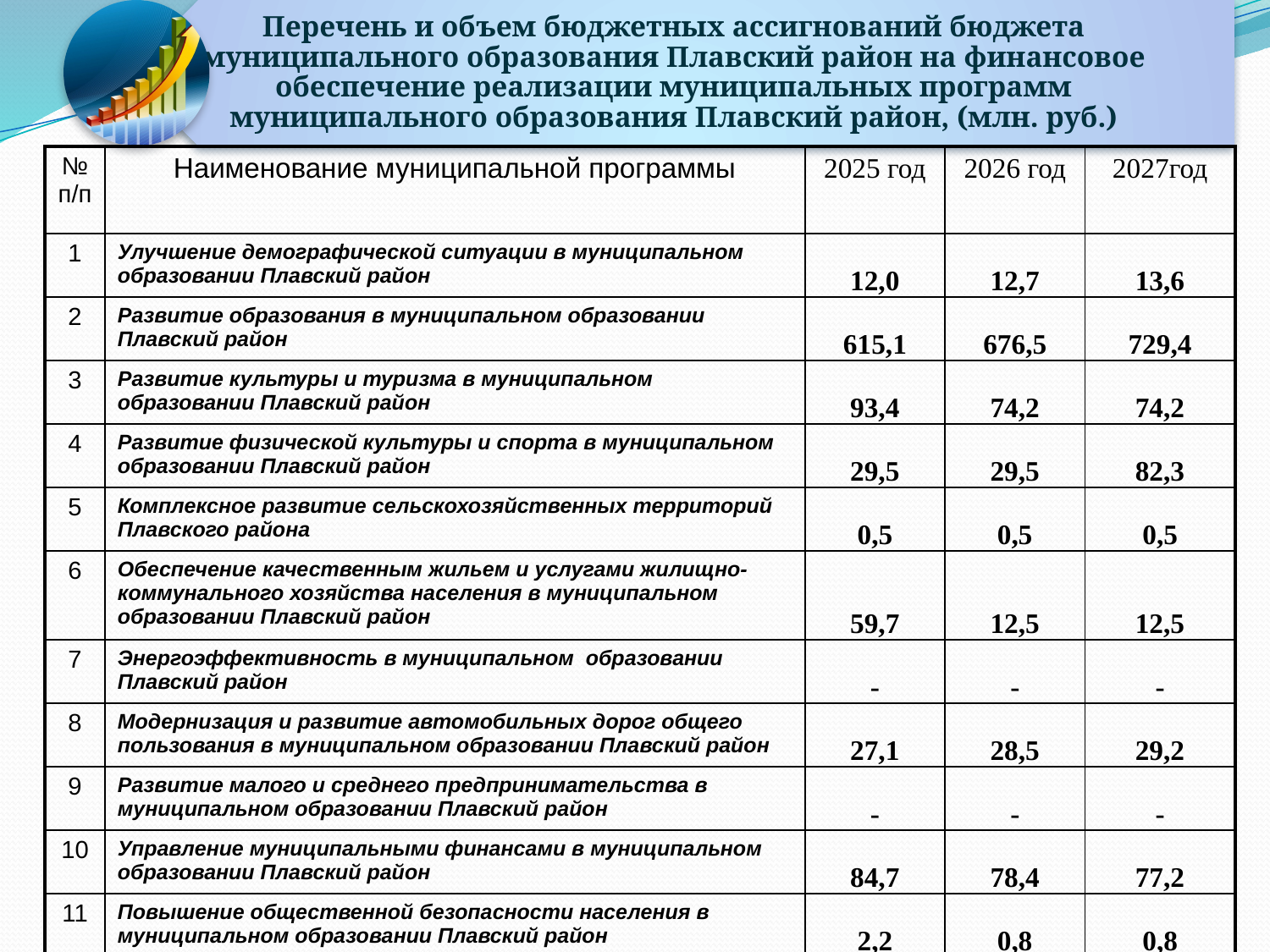

Перечень и объем бюджетных ассигнований бюджета муниципального образования Плавский район на финансовое обеспечение реализации муниципальных программ муниципального образования Плавский район, (млн. руб.)
| № п/п | Наименование муниципальной программы | 2025 год | 2026 год | 2027год |
| --- | --- | --- | --- | --- |
| 1 | Улучшение демографической ситуации в муниципальном образовании Плавский район | 12,0 | 12,7 | 13,6 |
| 2 | Развитие образования в муниципальном образовании Плавский район | 615,1 | 676,5 | 729,4 |
| 3 | Развитие культуры и туризма в муниципальном образовании Плавский район | 93,4 | 74,2 | 74,2 |
| 4 | Развитие физической культуры и спорта в муниципальном образовании Плавский район | 29,5 | 29,5 | 82,3 |
| 5 | Комплексное развитие сельскохозяйственных территорий Плавского района | 0,5 | 0,5 | 0,5 |
| 6 | Обеспечение качественным жильем и услугами жилищно-коммунального хозяйства населения в муниципальном образовании Плавский район | 59,7 | 12,5 | 12,5 |
| 7 | Энергоэффективность в муниципальном образовании Плавский район | - | - | - |
| 8 | Модернизация и развитие автомобильных дорог общего пользования в муниципальном образовании Плавский район | 27,1 | 28,5 | 29,2 |
| 9 | Развитие малого и среднего предпринимательства в муниципальном образовании Плавский район | - | - | - |
| 10 | Управление муниципальными финансами в муниципальном образовании Плавский район | 84,7 | 78,4 | 77,2 |
| 11 | Повышение общественной безопасности населения в муниципальном образовании Плавский район | 2,2 | 0,8 | 0,8 |